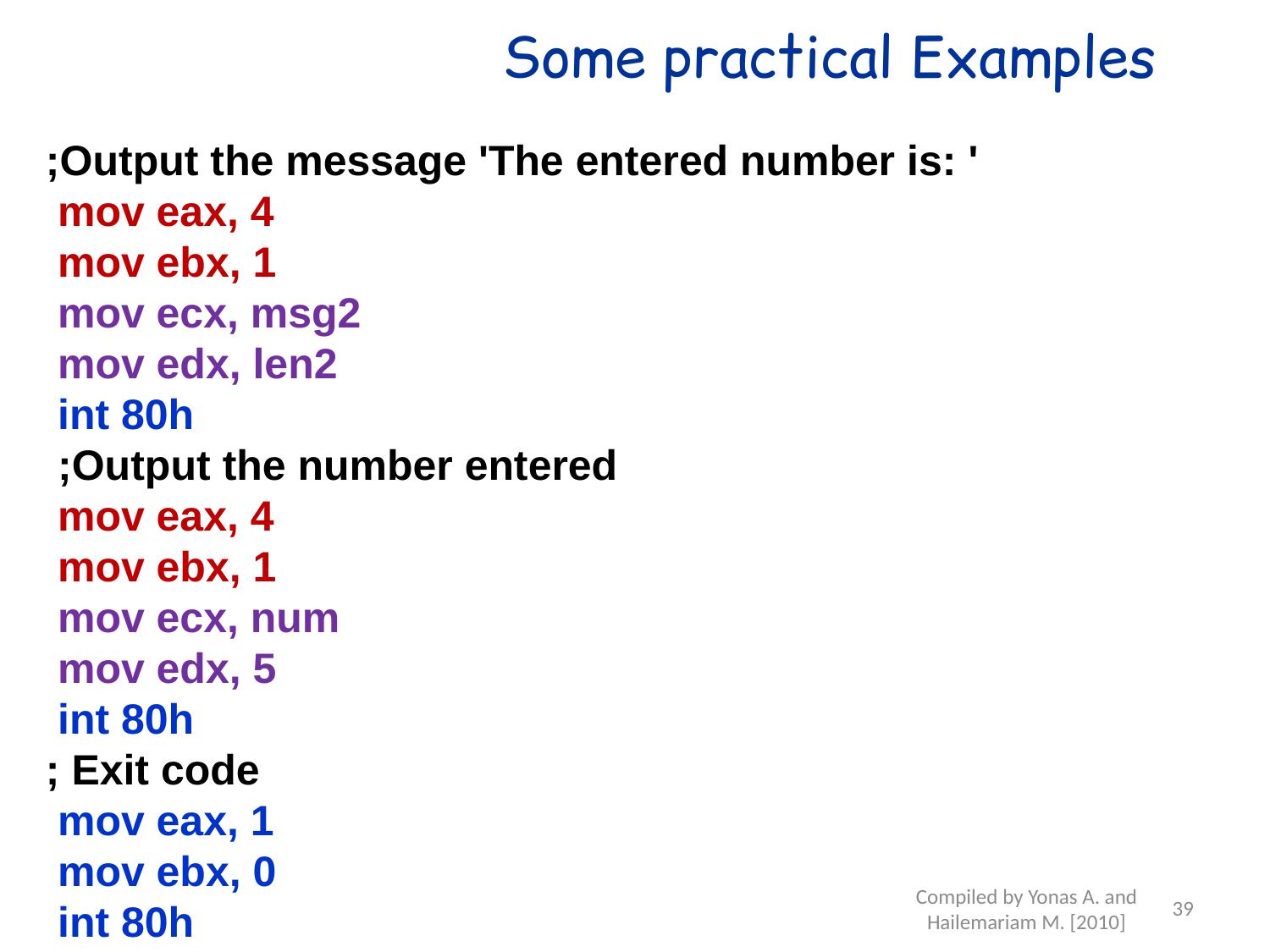

# Some practical Examples
;Output the message 'The entered number is: '
 mov eax, 4
 mov ebx, 1
 mov ecx, msg2
 mov edx, len2
 int 80h
 ;Output the number entered
 mov eax, 4
 mov ebx, 1
 mov ecx, num
 mov edx, 5
 int 80h
; Exit code
 mov eax, 1
 mov ebx, 0
 int 80h
39
Compiled by Yonas A. and Hailemariam M. [2010]